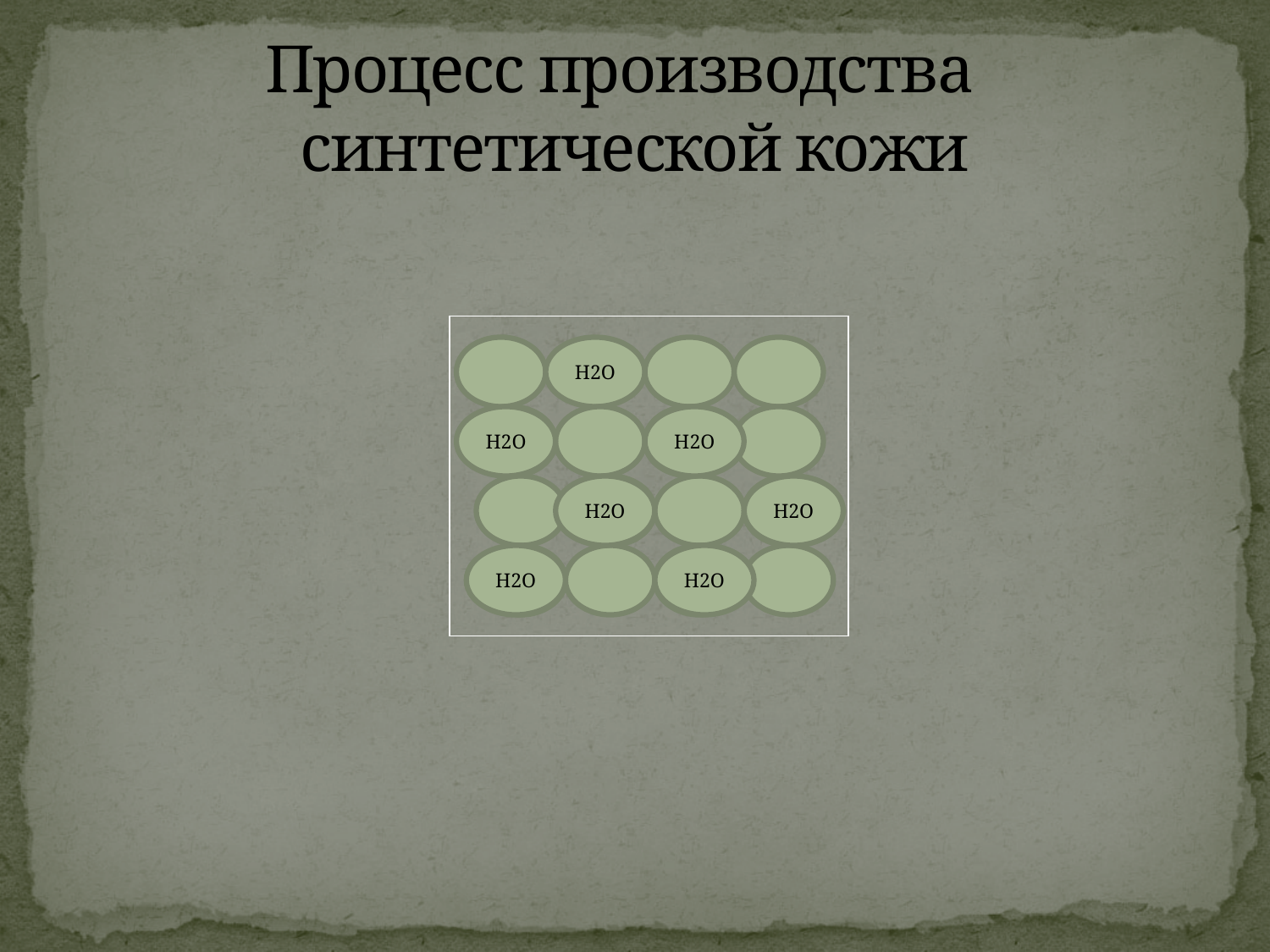

# Процесс производства синтетической кожи
|  |
| --- |

Н2О

Н2О

Н2О

Н2О

Н2О
Н2О

Н2О